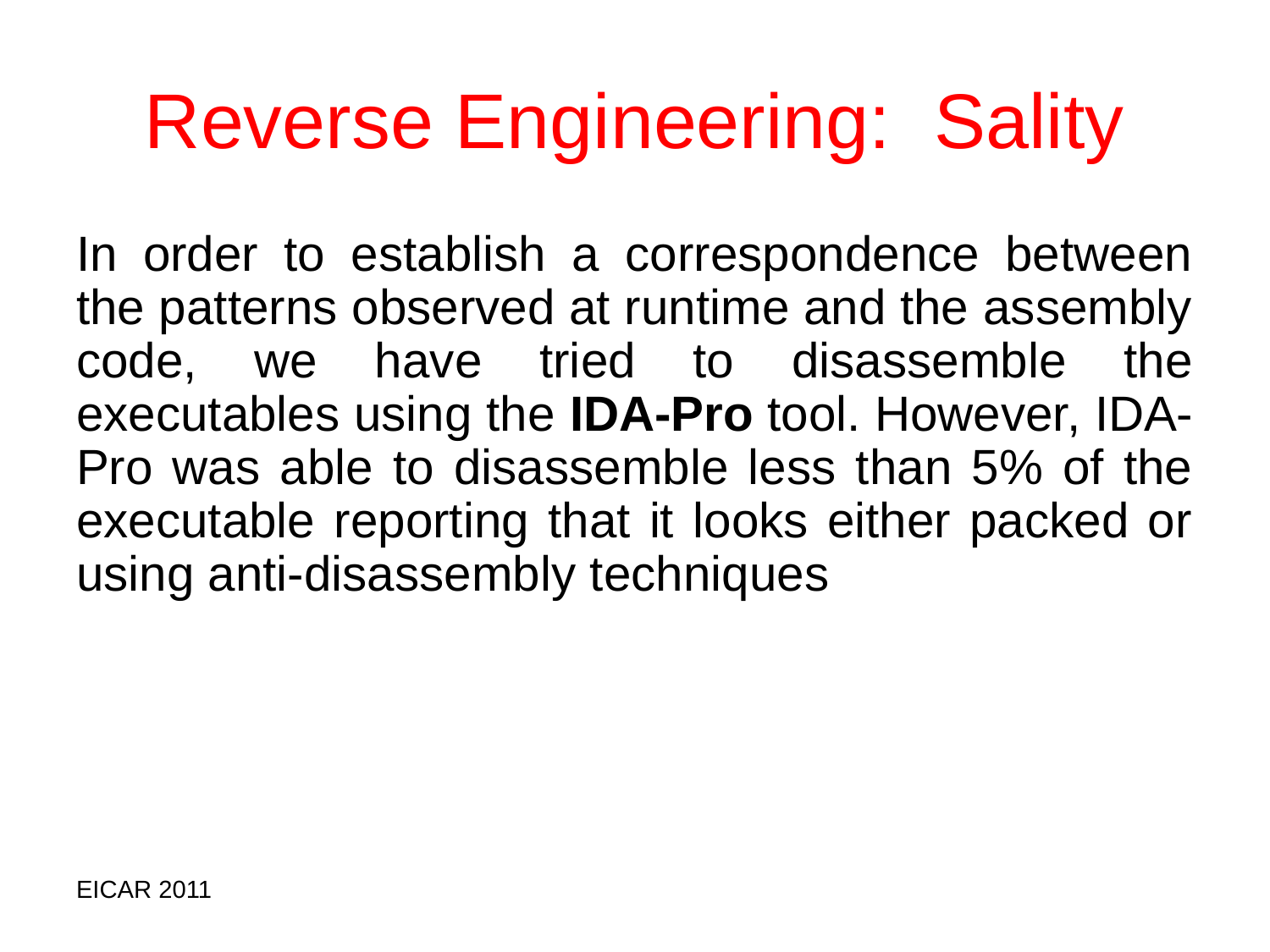

# Reverse Engineering:  Sality
In order to establish a correspondence between the patterns observed at runtime and the assembly code, we have tried to disassemble the executables using the IDA-Pro tool. However, IDA-Pro was able to disassemble less than 5% of the executable reporting that it looks either packed or using anti-disassembly techniques
EICAR 2011